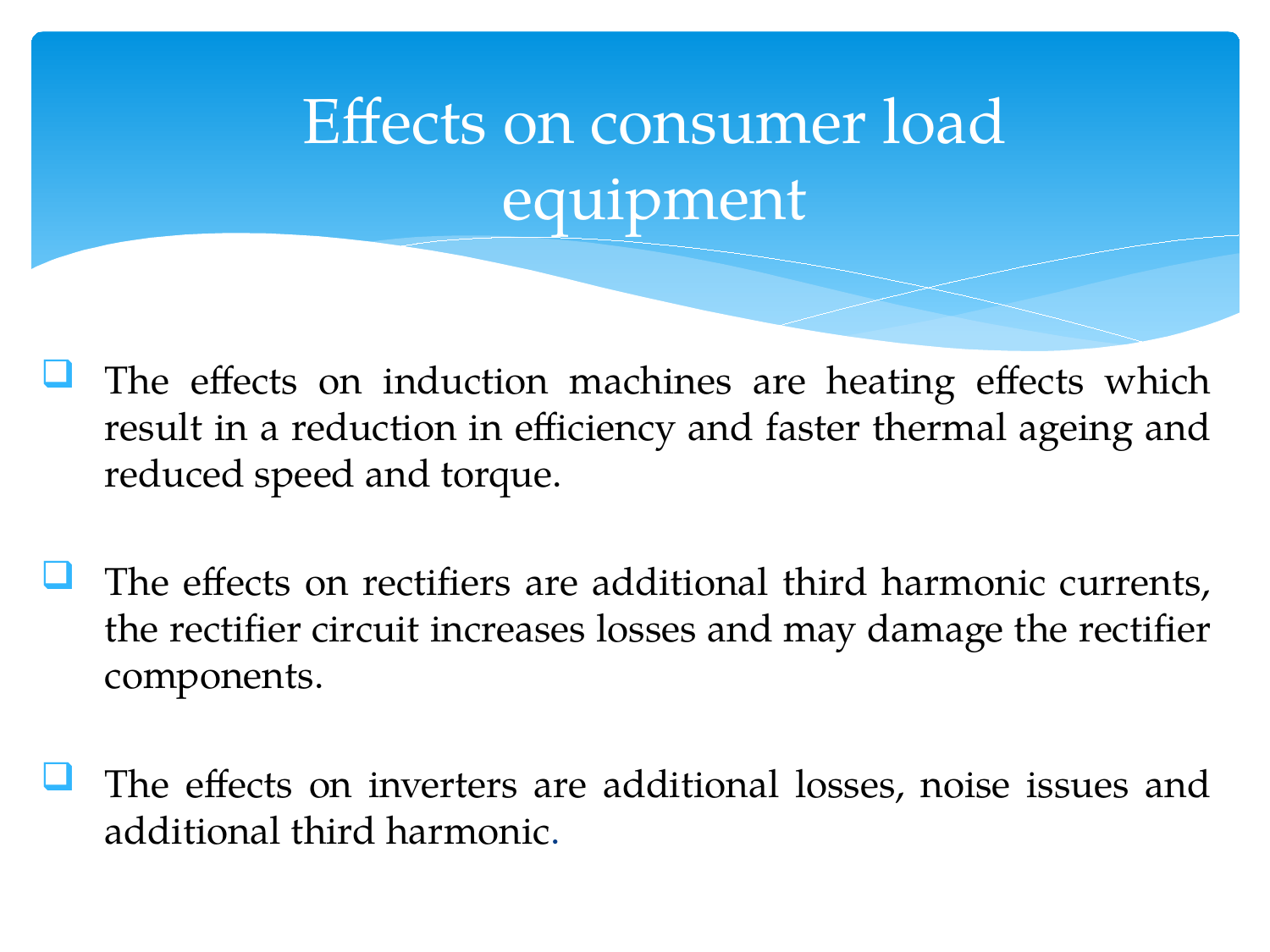

Effects on consumer load equipment
The effects on induction machines are heating effects which result in a reduction in efficiency and faster thermal ageing and reduced speed and torque.

The effects on rectifiers are additional third harmonic currents, the rectifier circuit increases losses and may damage the rectifier components.

The effects on inverters are additional losses, noise issues and additional third harmonic.